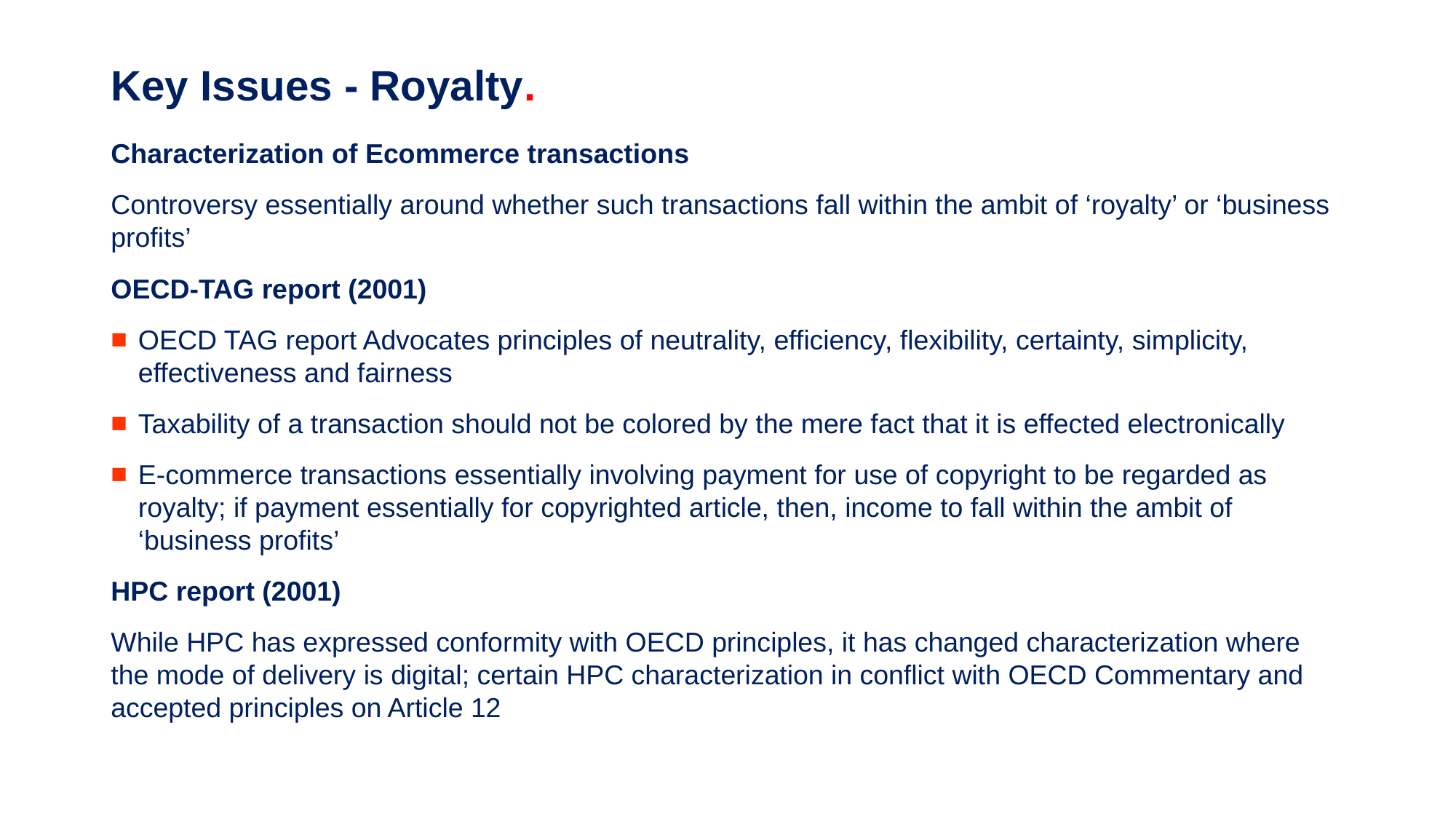

# Key Issues - Royalty.
Characterization of Ecommerce transactions
Controversy essentially around whether such transactions fall within the ambit of ‘royalty’ or ‘business profits’
OECD-TAG report (2001)
OECD TAG report Advocates principles of neutrality, efficiency, flexibility, certainty, simplicity, effectiveness and fairness
Taxability of a transaction should not be colored by the mere fact that it is effected electronically
E-commerce transactions essentially involving payment for use of copyright to be regarded as royalty; if payment essentially for copyrighted article, then, income to fall within the ambit of ‘business profits’
HPC report (2001)
While HPC has expressed conformity with OECD principles, it has changed characterization where the mode of delivery is digital; certain HPC characterization in conflict with OECD Commentary and accepted principles on Article 12

31